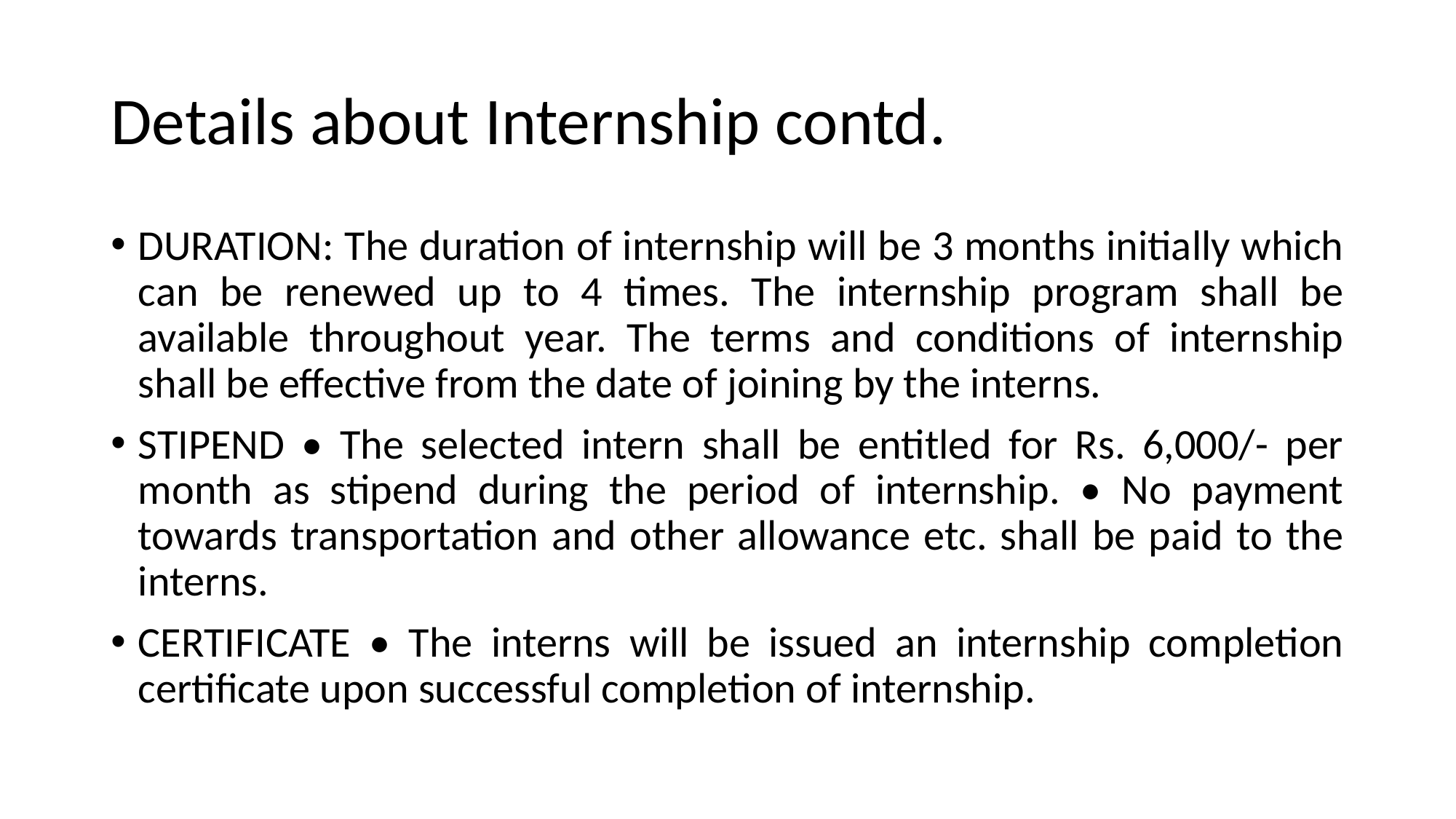

# Details about Internship contd.
DURATION: The duration of internship will be 3 months initially which can be renewed up to 4 times. The internship program shall be available throughout year. The terms and conditions of internship shall be effective from the date of joining by the interns.
STIPEND • The selected intern shall be entitled for Rs. 6,000/- per month as stipend during the period of internship. • No payment towards transportation and other allowance etc. shall be paid to the interns.
CERTIFICATE • The interns will be issued an internship completion certificate upon successful completion of internship.